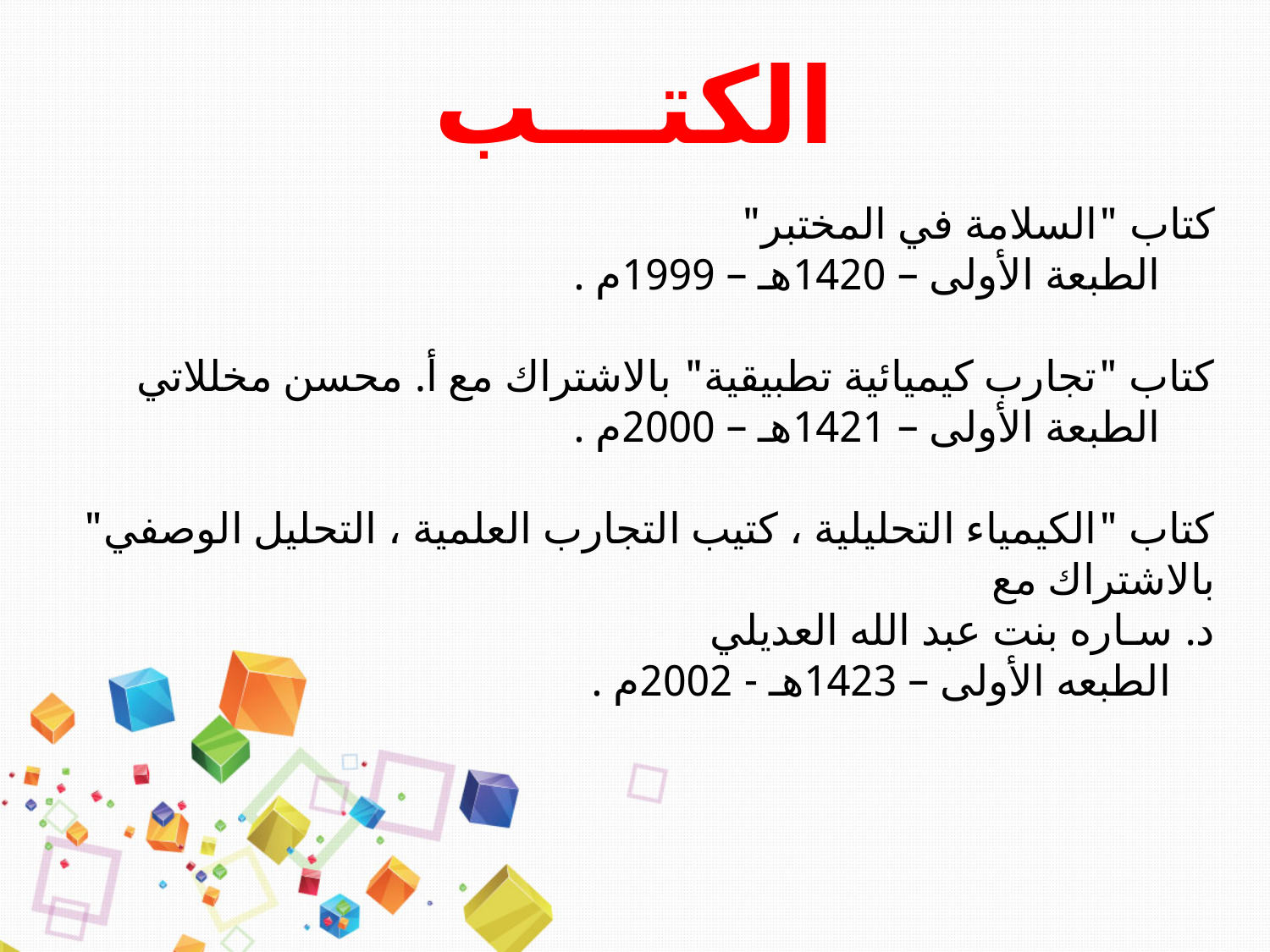

الكتـــب
كتاب "السلامة في المختبر"
     الطبعة الأولى – 1420هـ – 1999م .

كتاب "تجارب كيميائية تطبيقية" بالاشتراك مع أ. محسن مخللاتي
     الطبعة الأولى – 1421هـ – 2000م .

كتاب "الكيمياء التحليلية ، كتيب التجارب العلمية ، التحليل الوصفي" بالاشتراك مع
د. سـاره بنت عبد الله العديلي
    الطبعه الأولى – 1423هـ - 2002م .